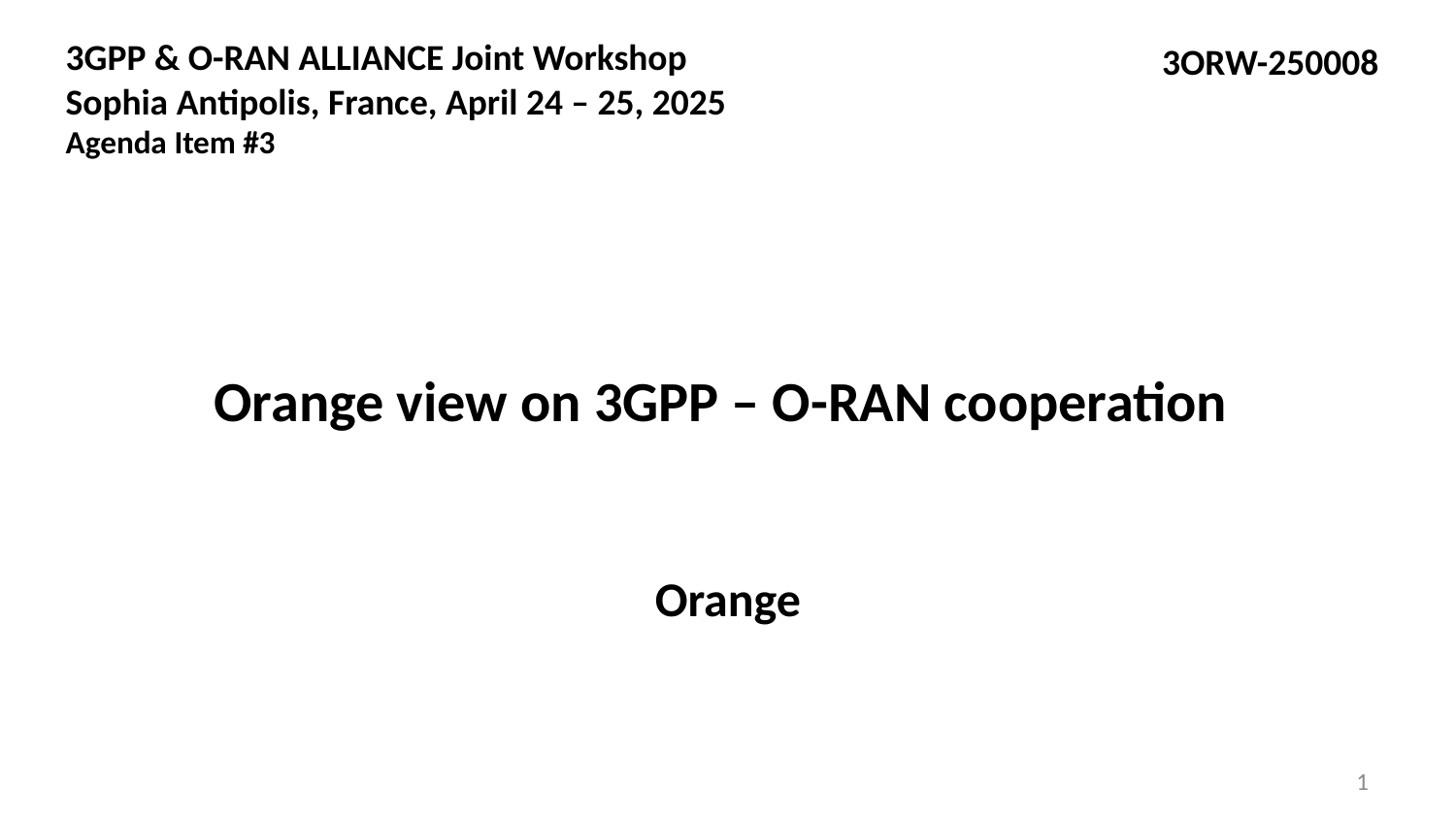

3GPP & O-RAN ALLIANCE Joint Workshop
Sophia Antipolis, France, April 24 – 25, 2025
Agenda Item #3
 3ORW-250008
# Orange view on 3GPP – O-RAN cooperation
Orange
1